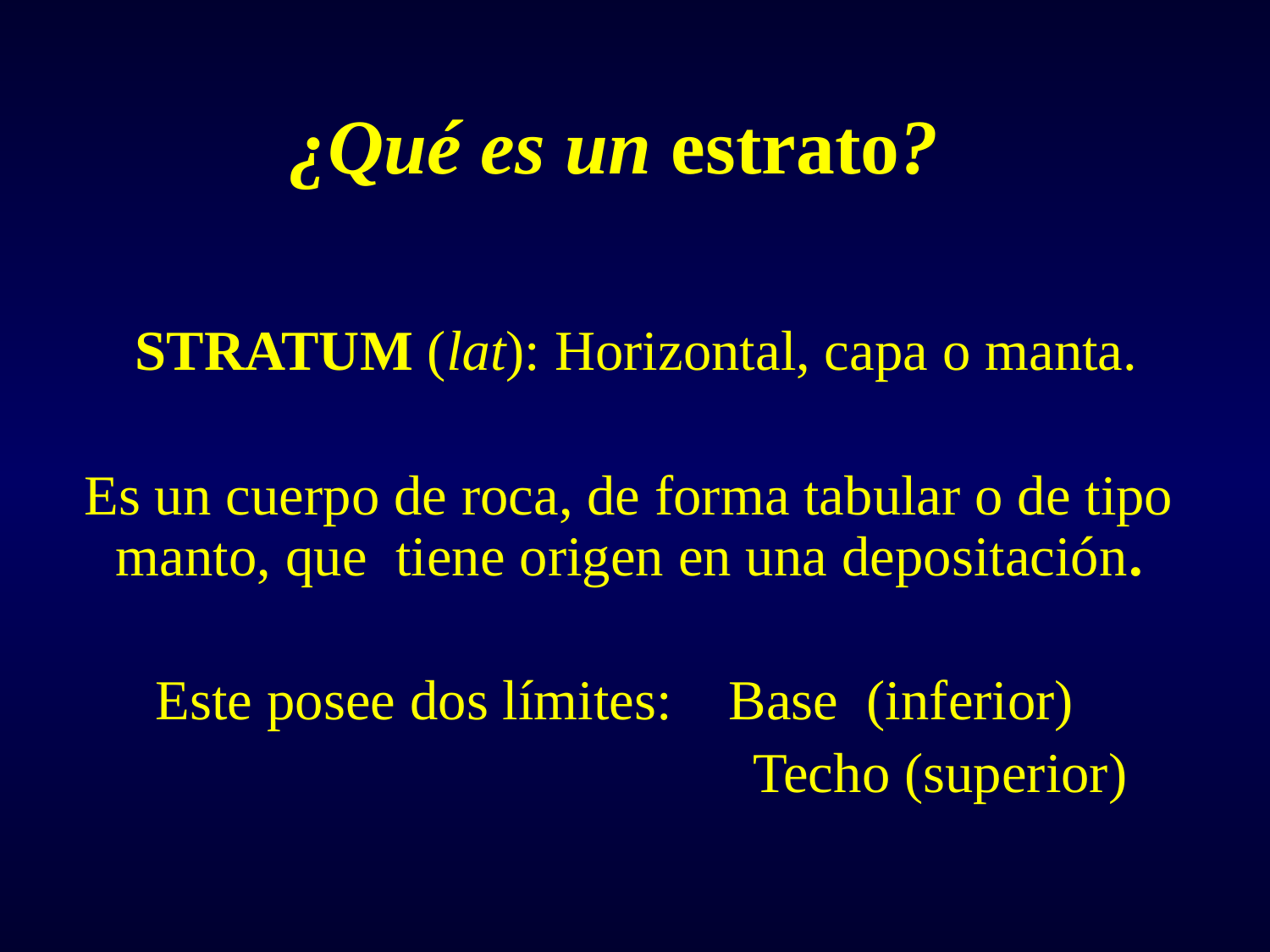

¿Qué es un estrato?

 STRATUM (lat): Horizontal, capa o manta.

Es un cuerpo de roca, de forma tabular o de tipo manto, que  tiene origen en una depositación.

Este posee dos límites:    Base  (inferior)
 				        Techo (superior)